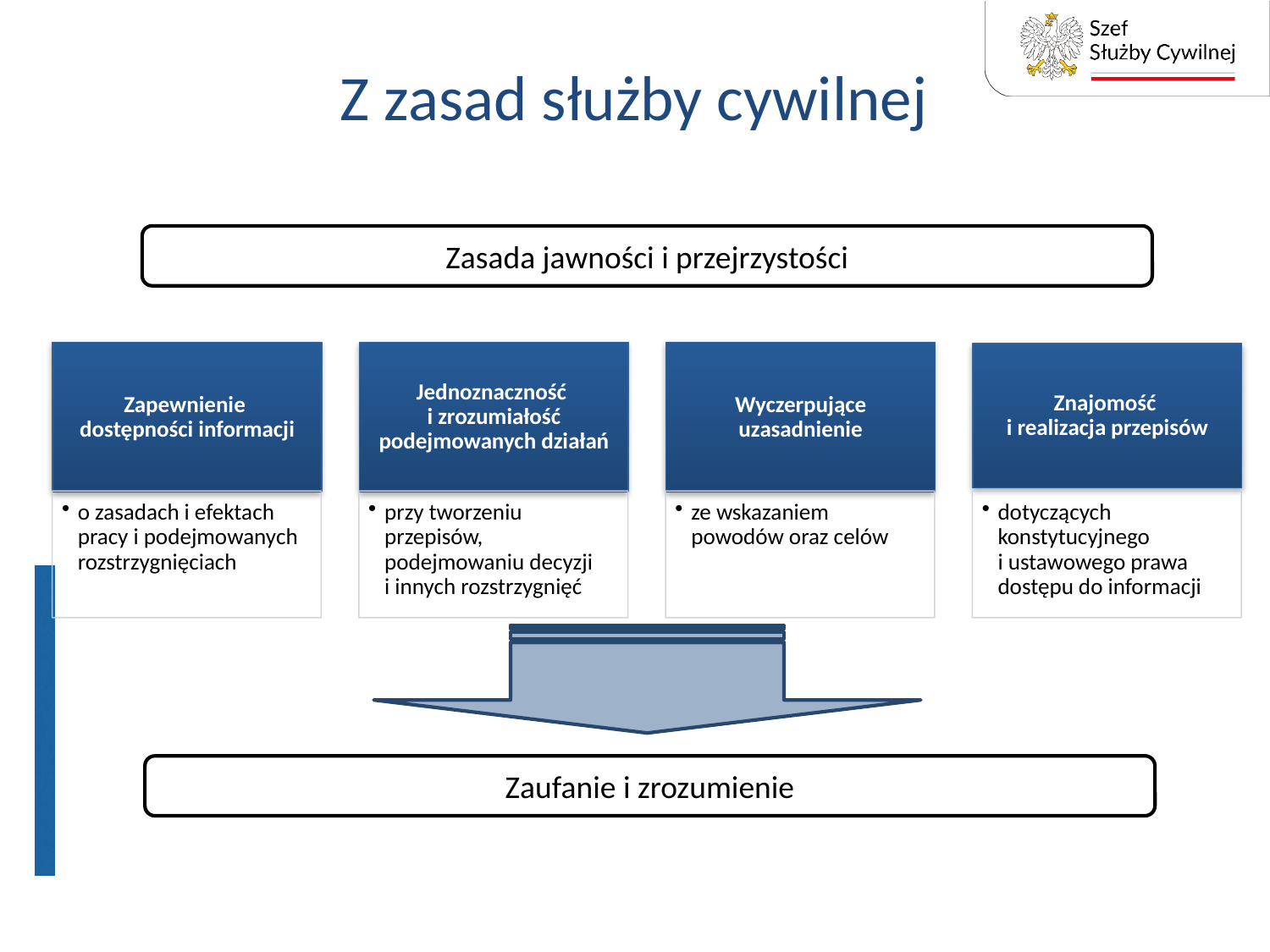

# Z zasad służby cywilnej
Zapewnienie
dostępności informacji
o zasadach i efektach pracy i podejmowanych rozstrzygnięciach
Jednoznaczność
i zrozumiałość podejmowanych działań
przy tworzeniu przepisów, podejmowaniu decyzji
i innych rozstrzygnięć
Wyczerpujące uzasadnienie
ze wskazaniem powodów oraz celów
Znajomość
i realizacja przepisów
dotyczących konstytucyjnego
i ustawowego prawa dostępu do informacji
Zasada jawności i przejrzystości

Zaufanie i zrozumienie